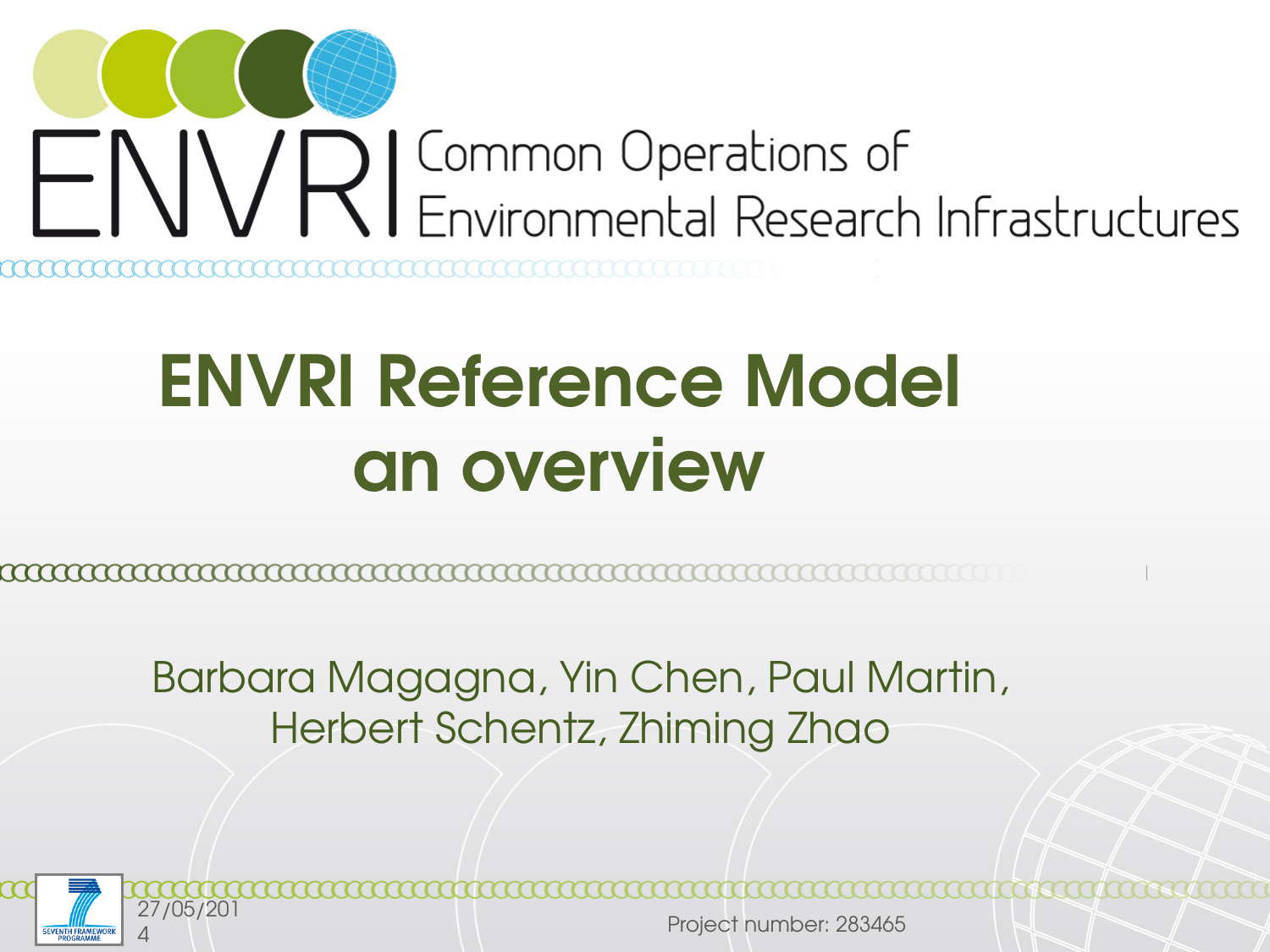

# ENVRI Reference Model an overview
Barbara Magagna, Yin Chen, Paul Martin, Herbert Schentz, Zhiming Zhao

27/05/2014